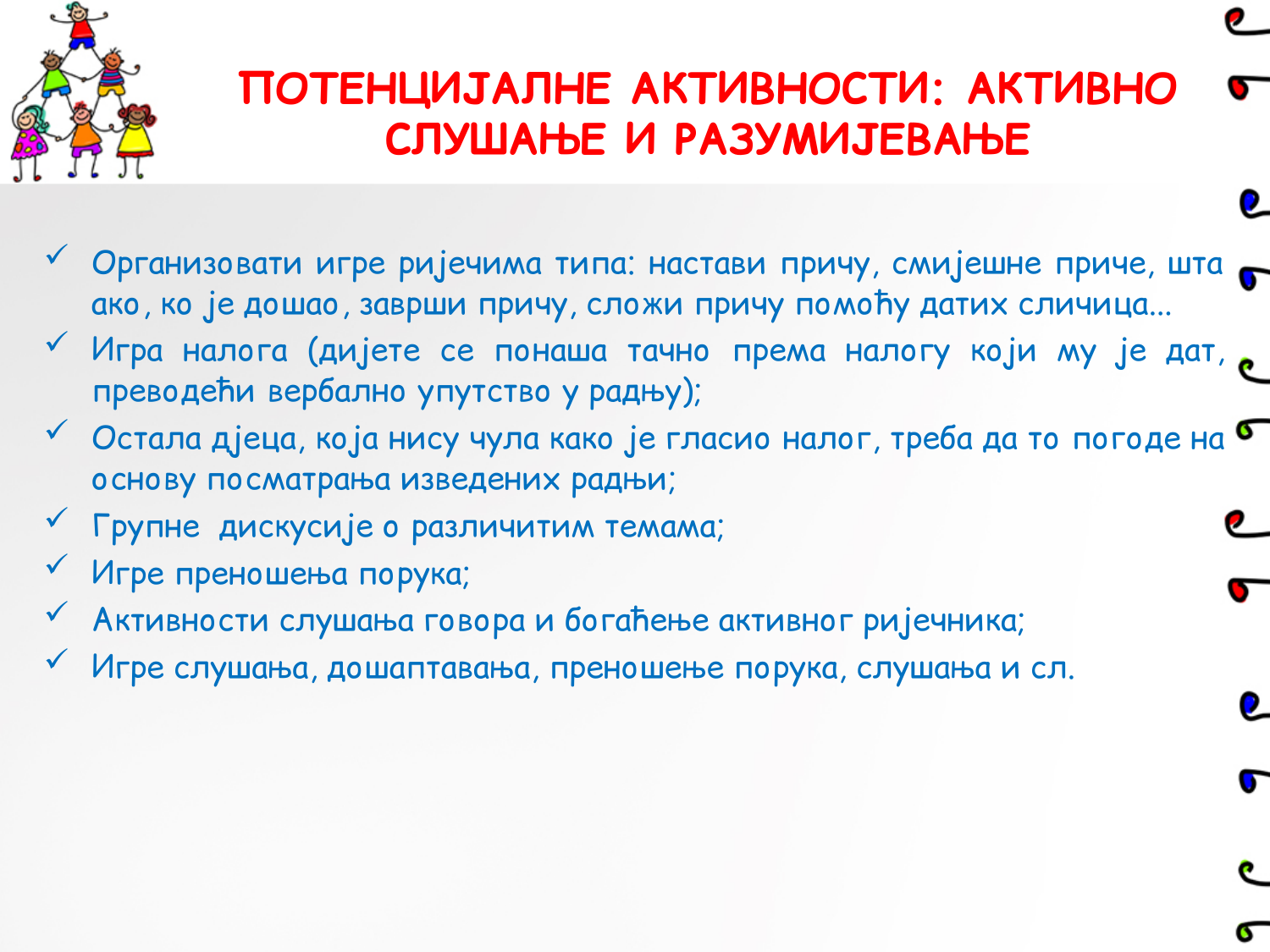

# ПОТЕНЦИЈАЛНЕ АКТИВНОСТИ: АКТИВНО СЛУШАЊЕ И РАЗУМИЈЕВАЊЕ
Организовати игре ријечима типа: настави причу, смијешне приче, шта ако, ко је дошао, заврши причу, сложи причу помоћу датих сличица...
Игра налога (дијете се понаша тачно према налогу који му је дат, преводећи вербално упутство у радњу);
Остала дјеца, која нису чула како је гласио налог, треба да то погоде на основу посматрања изведених радњи;
Групне  дискусије о различитим темама;
Игре преношења порука;
Активности слушања говора и богаћење активног ријечника;
Игре слушања, дошаптавања, преношење порука, слушања и сл.